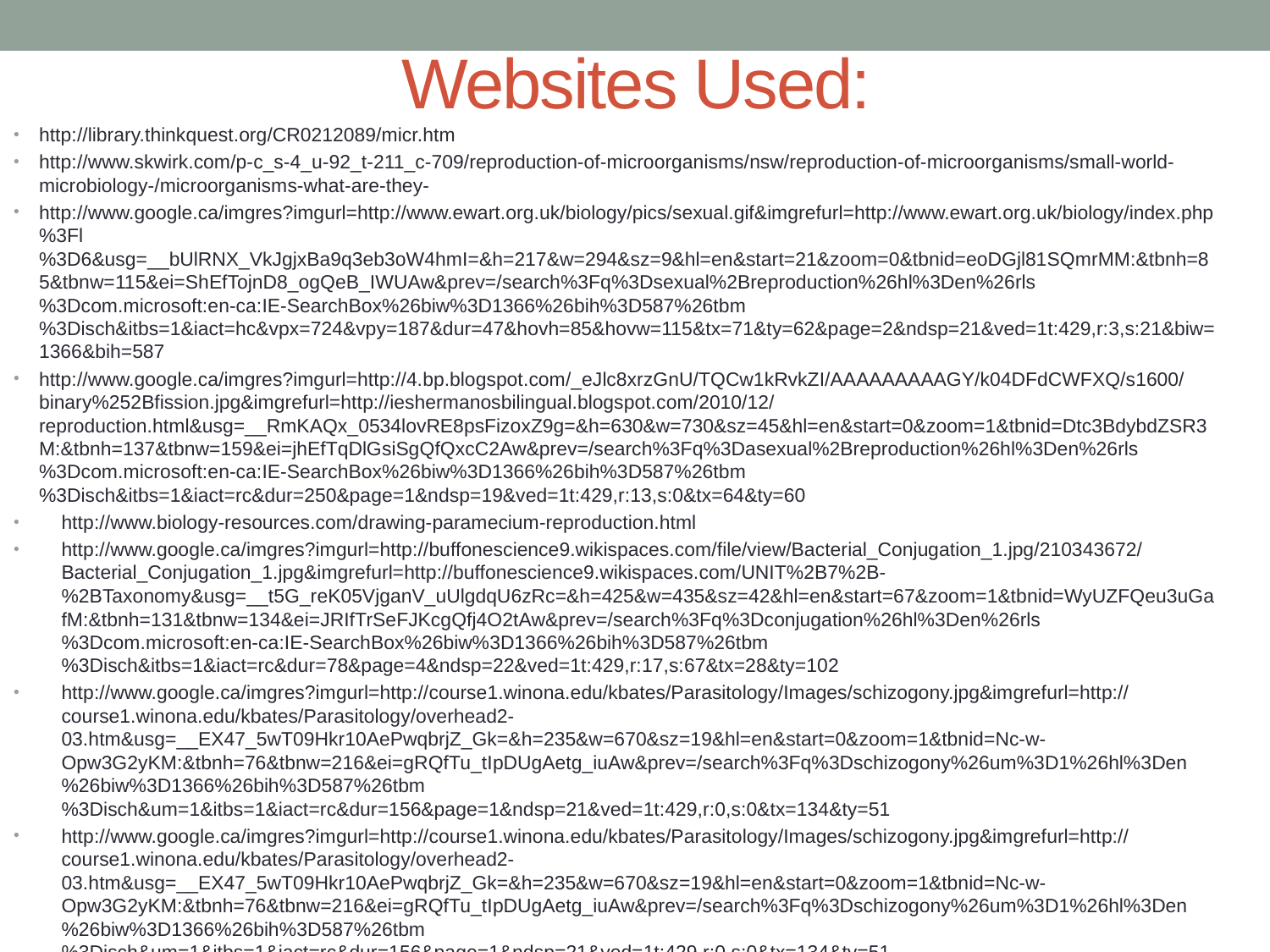

# Websites Used:
http://library.thinkquest.org/CR0212089/micr.htm
http://www.skwirk.com/p-c_s-4_u-92_t-211_c-709/reproduction-of-microorganisms/nsw/reproduction-of-microorganisms/small-world-microbiology-/microorganisms-what-are-they-
http://www.google.ca/imgres?imgurl=http://www.ewart.org.uk/biology/pics/sexual.gif&imgrefurl=http://www.ewart.org.uk/biology/index.php%3Fl%3D6&usg=__bUlRNX_VkJgjxBa9q3eb3oW4hmI=&h=217&w=294&sz=9&hl=en&start=21&zoom=0&tbnid=eoDGjl81SQmrMM:&tbnh=85&tbnw=115&ei=ShEfTojnD8_ogQeB_IWUAw&prev=/search%3Fq%3Dsexual%2Breproduction%26hl%3Den%26rls%3Dcom.microsoft:en-ca:IE-SearchBox%26biw%3D1366%26bih%3D587%26tbm%3Disch&itbs=1&iact=hc&vpx=724&vpy=187&dur=47&hovh=85&hovw=115&tx=71&ty=62&page=2&ndsp=21&ved=1t:429,r:3,s:21&biw=1366&bih=587
http://www.google.ca/imgres?imgurl=http://4.bp.blogspot.com/_eJlc8xrzGnU/TQCw1kRvkZI/AAAAAAAAAGY/k04DFdCWFXQ/s1600/binary%252Bfission.jpg&imgrefurl=http://ieshermanosbilingual.blogspot.com/2010/12/reproduction.html&usg=__RmKAQx_0534lovRE8psFizoxZ9g=&h=630&w=730&sz=45&hl=en&start=0&zoom=1&tbnid=Dtc3BdybdZSR3M:&tbnh=137&tbnw=159&ei=jhEfTqDlGsiSgQfQxcC2Aw&prev=/search%3Fq%3Dasexual%2Breproduction%26hl%3Den%26rls%3Dcom.microsoft:en-ca:IE-SearchBox%26biw%3D1366%26bih%3D587%26tbm%3Disch&itbs=1&iact=rc&dur=250&page=1&ndsp=19&ved=1t:429,r:13,s:0&tx=64&ty=60
http://www.biology-resources.com/drawing-paramecium-reproduction.html
http://www.google.ca/imgres?imgurl=http://buffonescience9.wikispaces.com/file/view/Bacterial_Conjugation_1.jpg/210343672/Bacterial_Conjugation_1.jpg&imgrefurl=http://buffonescience9.wikispaces.com/UNIT%2B7%2B-%2BTaxonomy&usg=__t5G_reK05VjganV_uUlgdqU6zRc=&h=425&w=435&sz=42&hl=en&start=67&zoom=1&tbnid=WyUZFQeu3uGafM:&tbnh=131&tbnw=134&ei=JRIfTrSeFJKcgQfj4O2tAw&prev=/search%3Fq%3Dconjugation%26hl%3Den%26rls%3Dcom.microsoft:en-ca:IE-SearchBox%26biw%3D1366%26bih%3D587%26tbm%3Disch&itbs=1&iact=rc&dur=78&page=4&ndsp=22&ved=1t:429,r:17,s:67&tx=28&ty=102
http://www.google.ca/imgres?imgurl=http://course1.winona.edu/kbates/Parasitology/Images/schizogony.jpg&imgrefurl=http://course1.winona.edu/kbates/Parasitology/overhead2-03.htm&usg=__EX47_5wT09Hkr10AePwqbrjZ_Gk=&h=235&w=670&sz=19&hl=en&start=0&zoom=1&tbnid=Nc-w-Opw3G2yKM:&tbnh=76&tbnw=216&ei=gRQfTu_tIpDUgAetg_iuAw&prev=/search%3Fq%3Dschizogony%26um%3D1%26hl%3Den%26biw%3D1366%26bih%3D587%26tbm%3Disch&um=1&itbs=1&iact=rc&dur=156&page=1&ndsp=21&ved=1t:429,r:0,s:0&tx=134&ty=51
http://www.google.ca/imgres?imgurl=http://course1.winona.edu/kbates/Parasitology/Images/schizogony.jpg&imgrefurl=http://course1.winona.edu/kbates/Parasitology/overhead2-03.htm&usg=__EX47_5wT09Hkr10AePwqbrjZ_Gk=&h=235&w=670&sz=19&hl=en&start=0&zoom=1&tbnid=Nc-w-Opw3G2yKM:&tbnh=76&tbnw=216&ei=gRQfTu_tIpDUgAetg_iuAw&prev=/search%3Fq%3Dschizogony%26um%3D1%26hl%3Den%26biw%3D1366%26bih%3D587%26tbm%3Disch&um=1&itbs=1&iact=rc&dur=156&page=1&ndsp=21&ved=1t:429,r:0,s:0&tx=134&ty=51